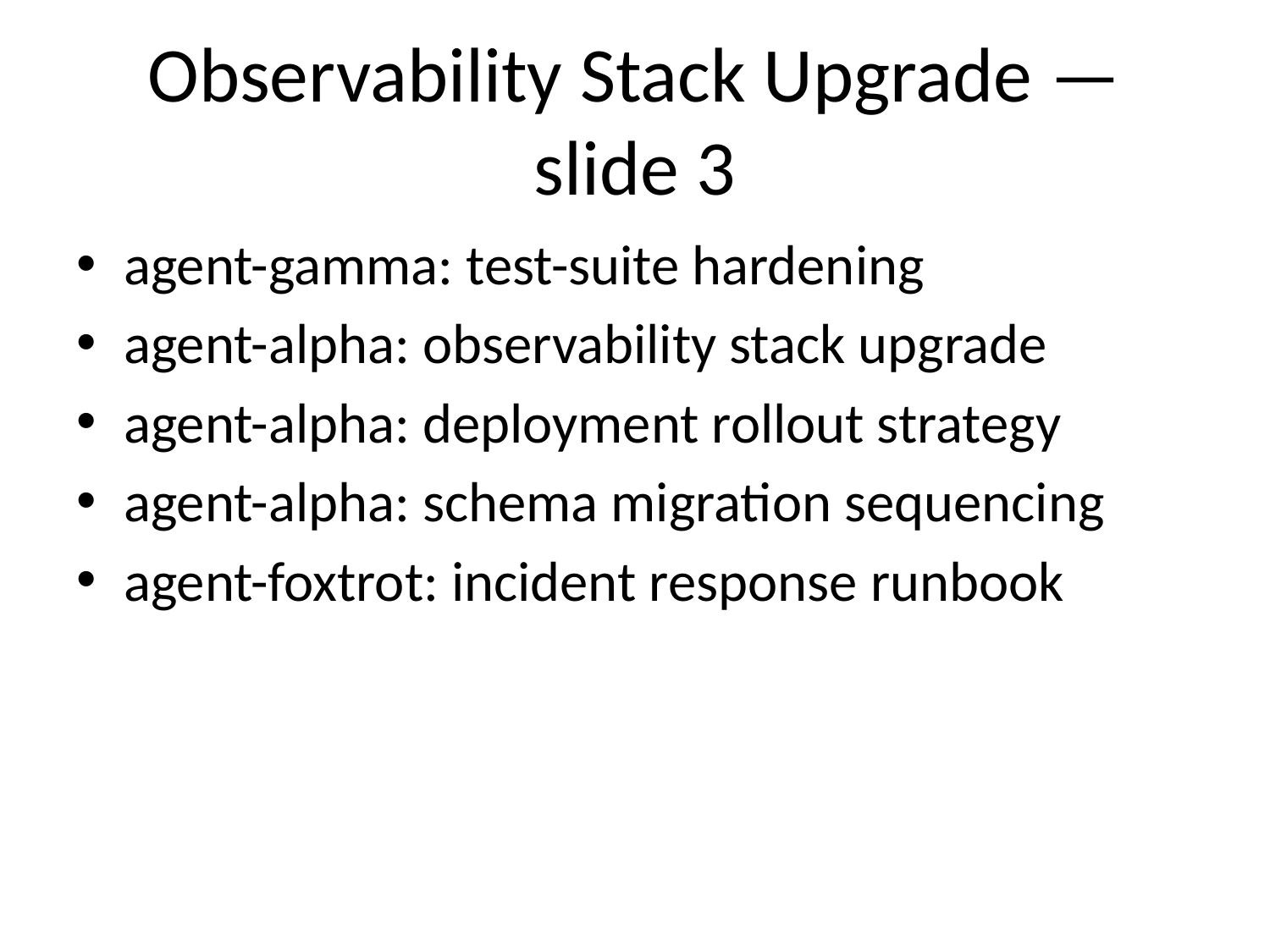

# Observability Stack Upgrade — slide 3
agent-gamma: test-suite hardening
agent-alpha: observability stack upgrade
agent-alpha: deployment rollout strategy
agent-alpha: schema migration sequencing
agent-foxtrot: incident response runbook